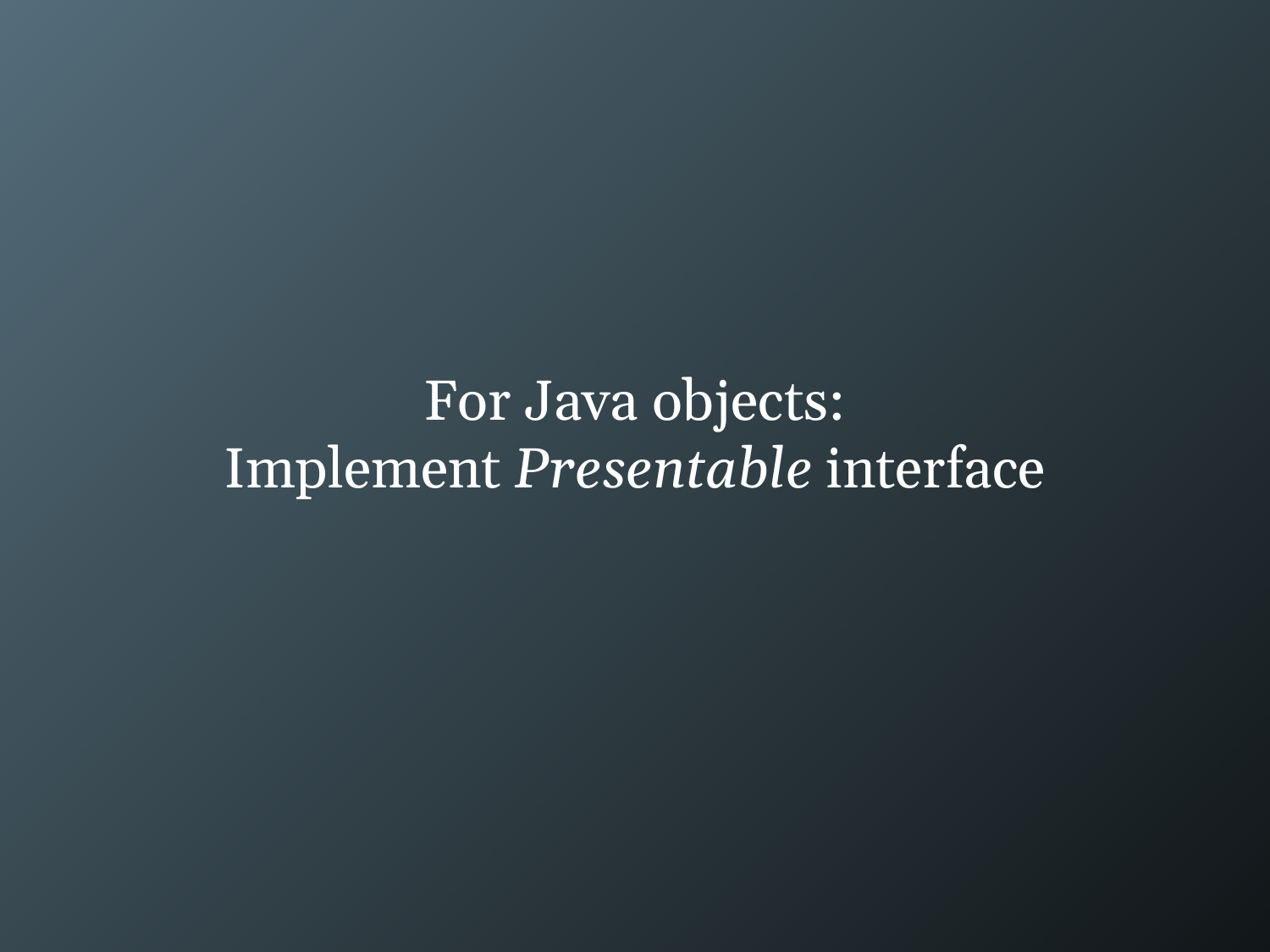

# For Java objects: Implement Presentable interface